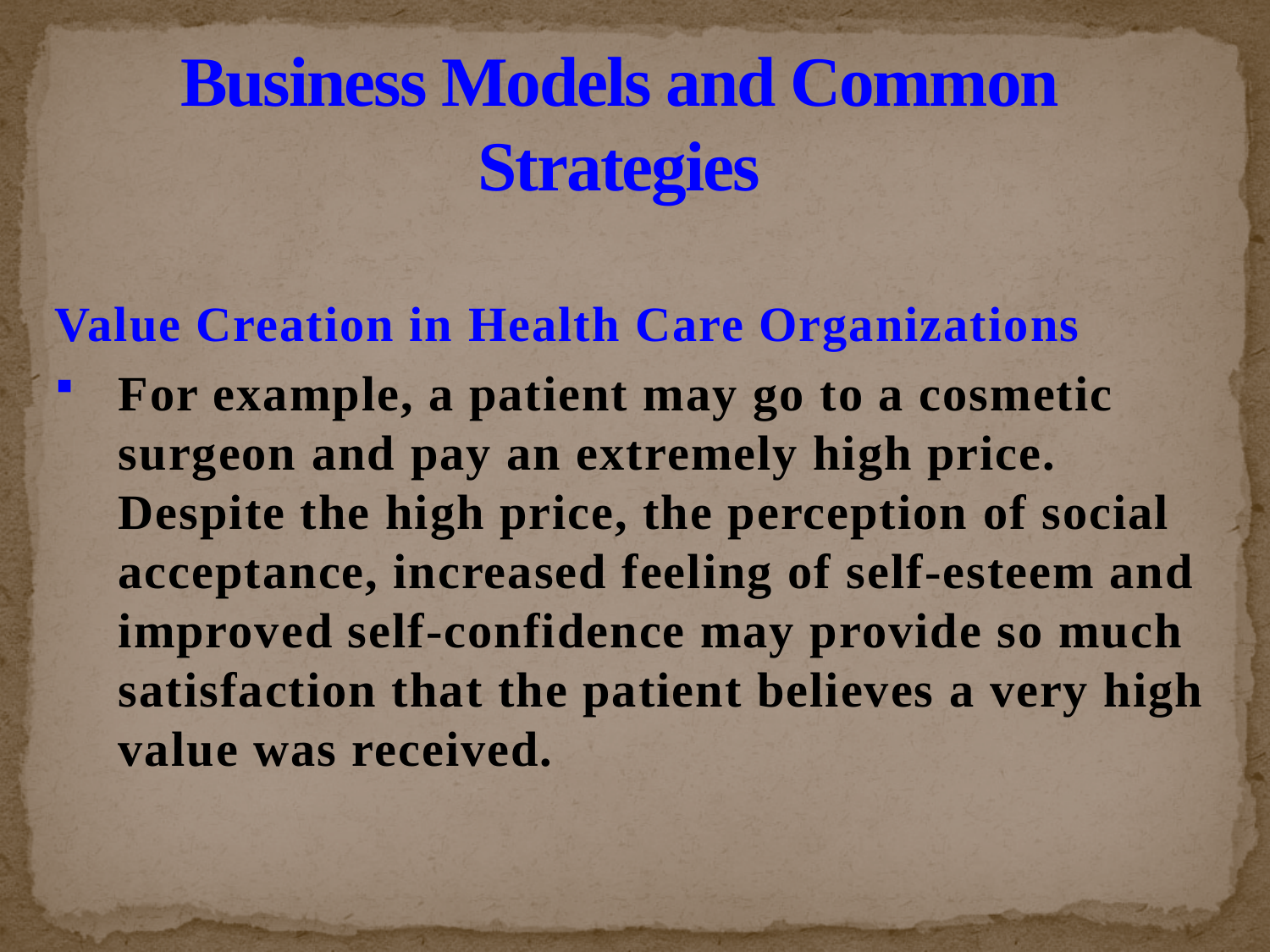

# Business Models and Common Strategies
Value Creation in Health Care Organizations
For example, a patient may go to a cosmetic surgeon and pay an extremely high price. Despite the high price, the perception of social acceptance, increased feeling of self-esteem and improved self-confidence may provide so much satisfaction that the patient believes a very high value was received.